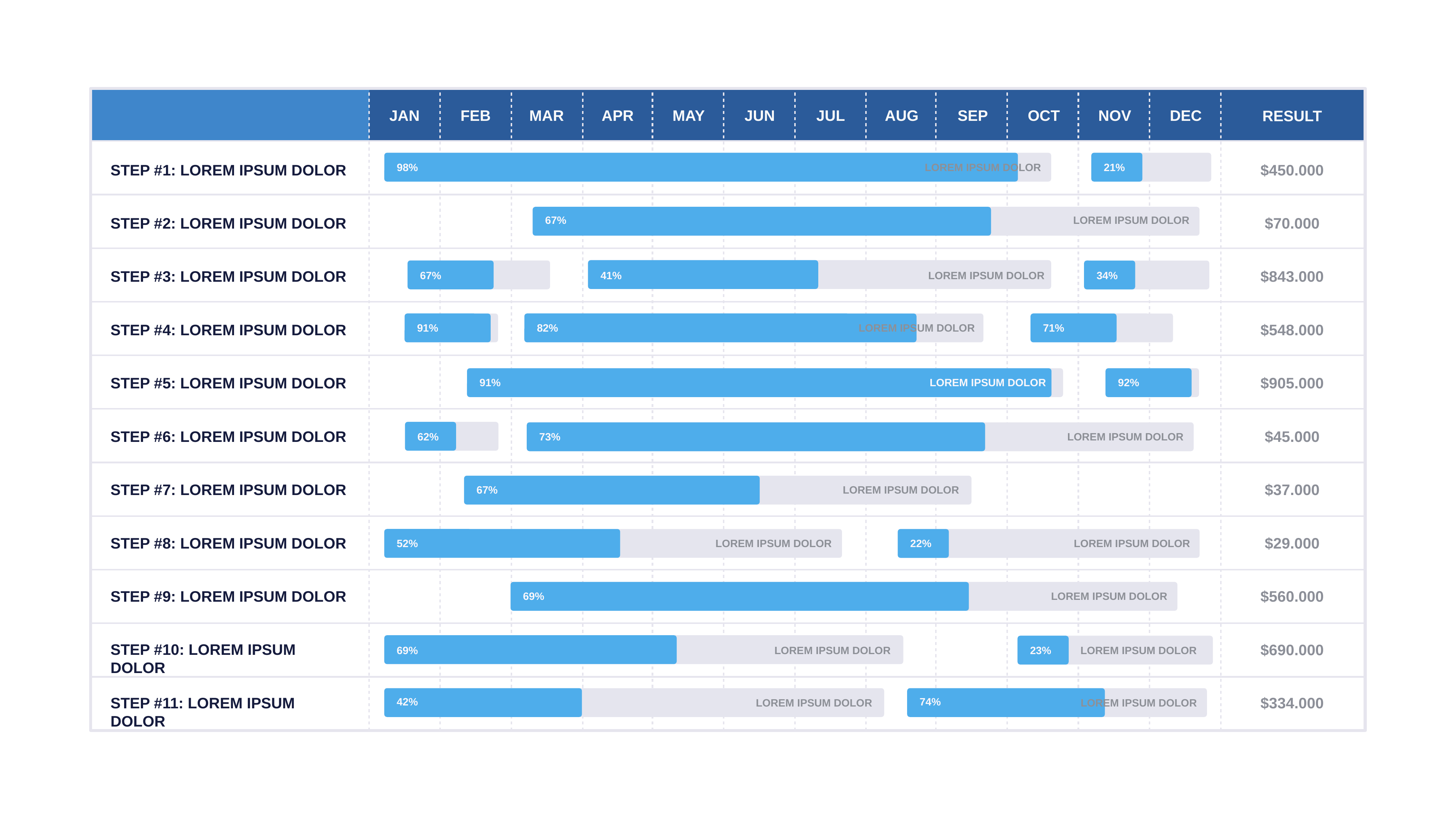

JAN
FEB
MAR
APR
MAY
JUN
JUL
AUG
SEP
OCT
NOV
DEC
Result

SteP #1: Lorem ipsum dolor
$450.000
98%
Lorem Ipsum Dolor
21%

67%
Lorem Ipsum Dolor
SteP #2: Lorem ipsum dolor
$70.000

SteP #3: Lorem ipsum dolor
$843.000
67%
41%
Lorem Ipsum Dolor
34%

SteP #4: Lorem ipsum dolor
$548.000
91%
82%
Lorem Ipsum Dolor
71%

SteP #5: Lorem ipsum dolor
$905.000
91%
Lorem Ipsum Dolor
92%

SteP #6: Lorem ipsum dolor
$45.000
62%
73%
Lorem Ipsum Dolor

SteP #7: Lorem ipsum dolor
$37.000
67%
Lorem Ipsum Dolor

SteP #8: Lorem ipsum dolor
$29.000
52%
Lorem Ipsum Dolor
22%
Lorem Ipsum Dolor

SteP #9: Lorem ipsum dolor
$560.000
69%
Lorem Ipsum Dolor

SteP #10: Lorem ipsum dolor
$690.000
69%
Lorem Ipsum Dolor
23%
Lorem Ipsum Dolor

42%
Lorem Ipsum Dolor

74%
Lorem Ipsum Dolor
SteP #11: Lorem ipsum dolor
$334.000